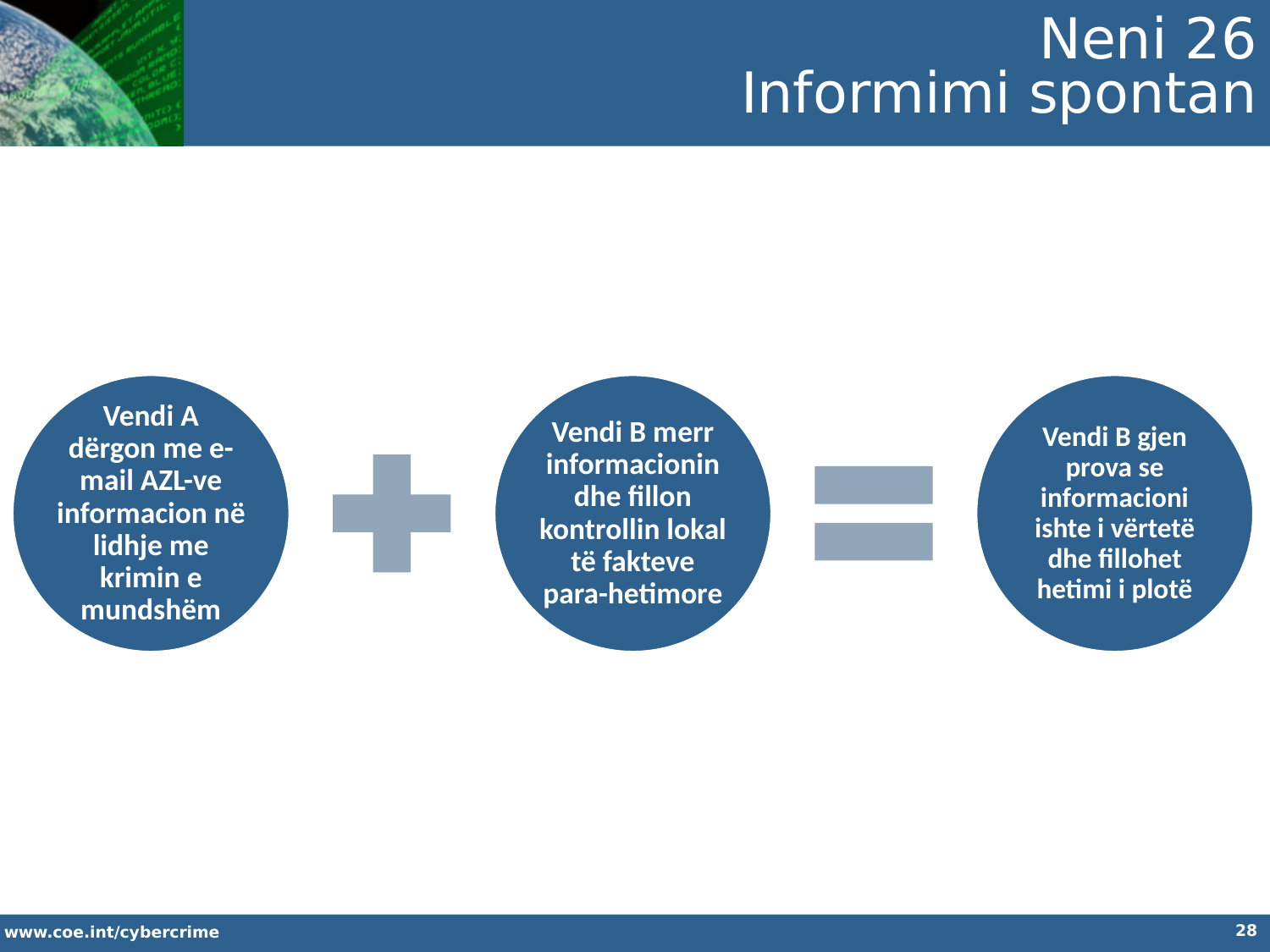

Neni 26
Informimi spontan
Vendi A dërgon me e-mail AZL-ve informacion në lidhje me krimin e mundshëm

Vendi B merr informacionin dhe fillon kontrollin lokal të fakteve para-hetimore

Vendi B gjen prova se informacioni ishte i vërtetë dhe fillohet hetimi i plotë
28